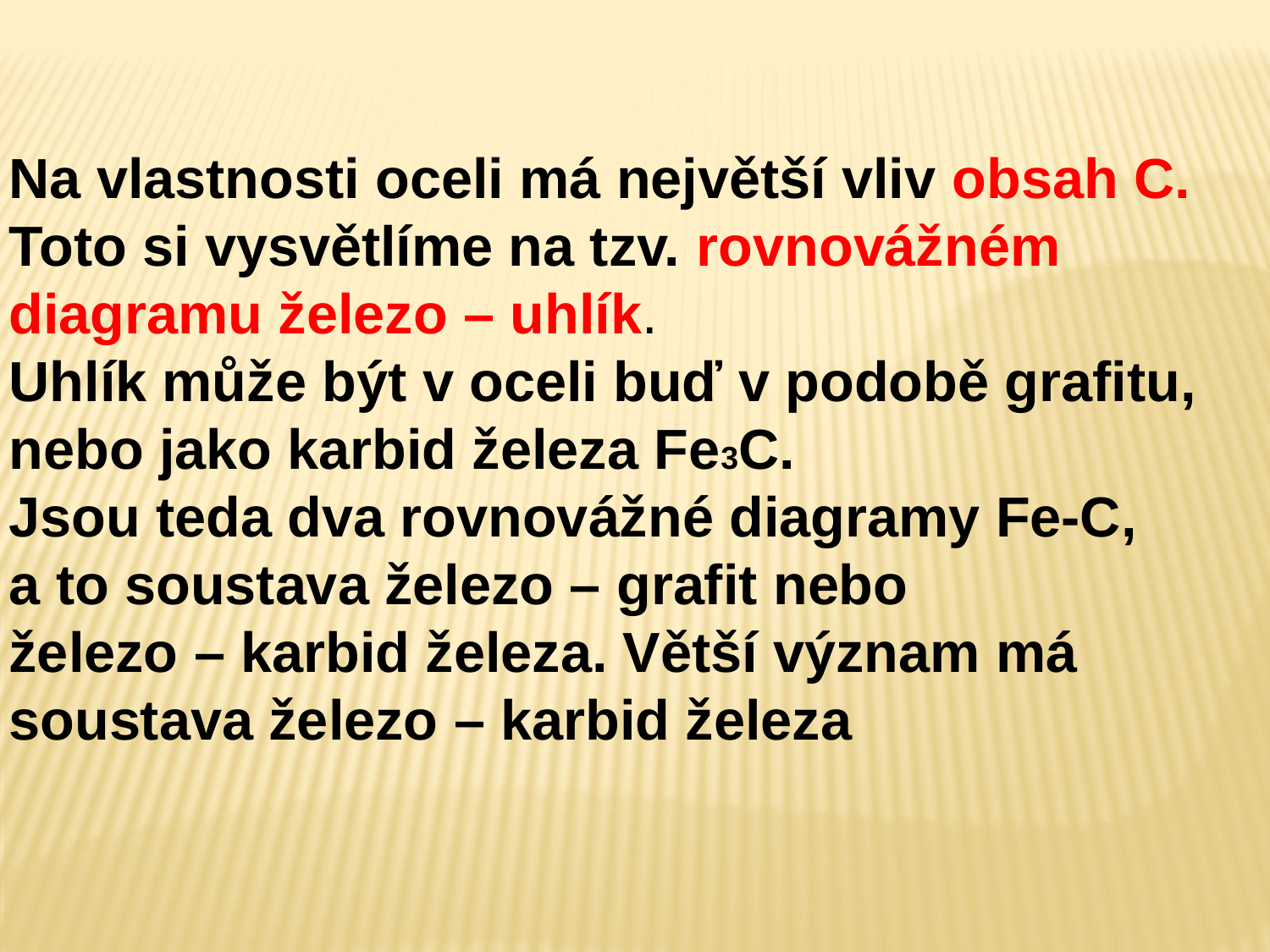

Na vlastnosti oceli má největší vliv obsah C.
Toto si vysvětlíme na tzv. rovnovážném
diagramu železo – uhlík.
Uhlík může být v oceli buď v podobě grafitu,
nebo jako karbid železa Fe3C.
Jsou teda dva rovnovážné diagramy Fe-C,
a to soustava železo – grafit nebo
železo – karbid železa. Větší význam má
soustava železo – karbid železa